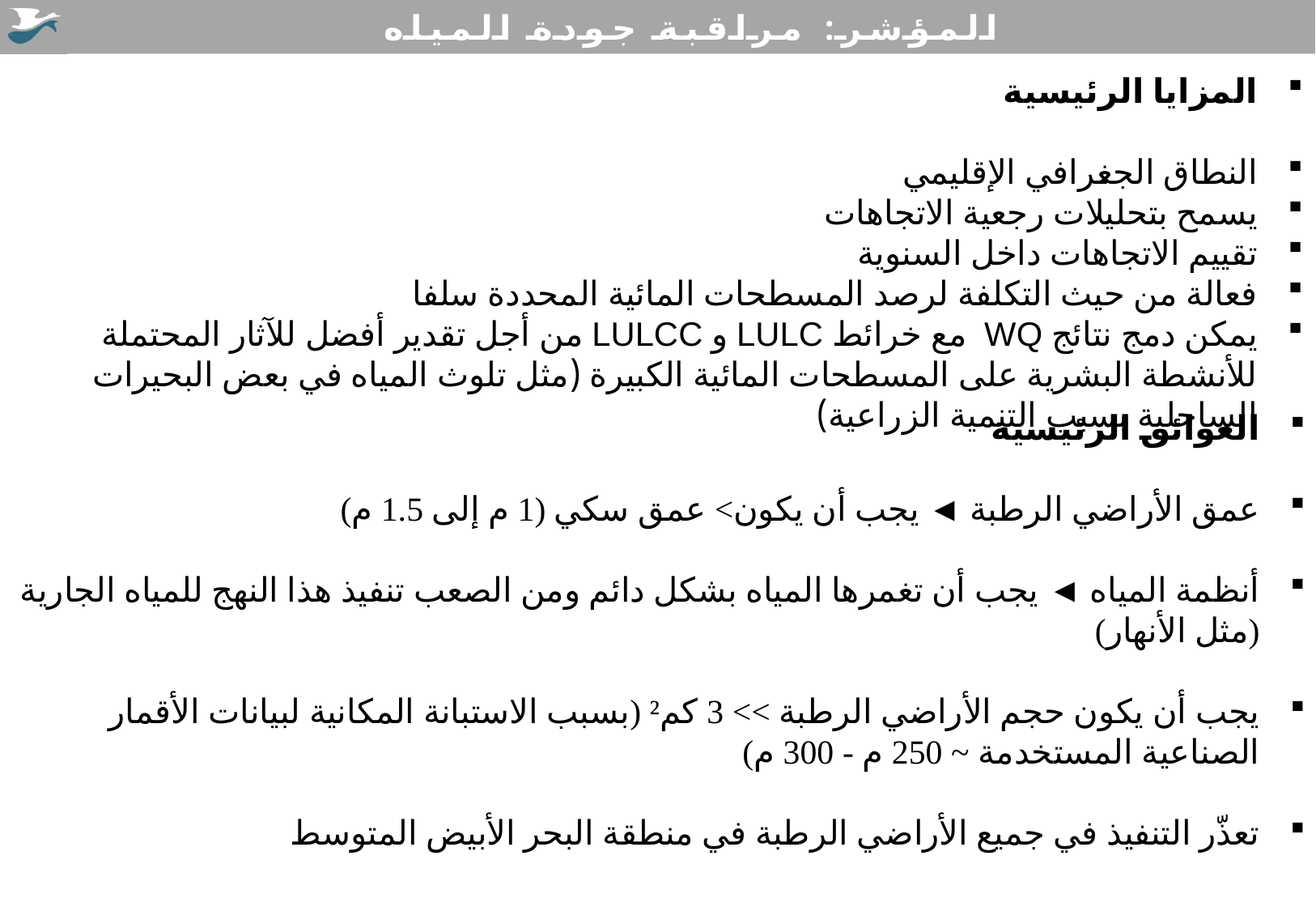

# المؤشر: مراقبة جودة المياه
المزايا الرئيسية

النطاق الجغرافي الإقليمي
يسمح بتحليلات رجعية الاتجاهات
تقييم الاتجاهات داخل السنوية
فعالة من حيث التكلفة لرصد المسطحات المائية المحددة سلفا
يمكن دمج نتائج WQ  مع خرائط LULC و LULCC من أجل تقدير أفضل للآثار المحتملة للأنشطة البشرية على المسطحات المائية الكبيرة (مثل تلوث المياه في بعض البحيرات الساحلية بسبب التنمية الزراعية)
العوائق الرئيسية

عمق الأراضي الرطبة ◄ يجب أن يكون> عمق سكي (1 م إلى 1.5 م)

أنظمة المياه ◄ يجب أن تغمرها المياه بشكل دائم ومن الصعب تنفيذ هذا النهج للمياه الجارية (مثل الأنهار)

يجب أن يكون حجم الأراضي الرطبة >> 3 كم² (بسبب الاستبانة المكانية لبيانات الأقمار الصناعية المستخدمة ~ 250 م - 300 م)

تعذّر التنفيذ في جميع الأراضي الرطبة في منطقة البحر الأبيض المتوسط